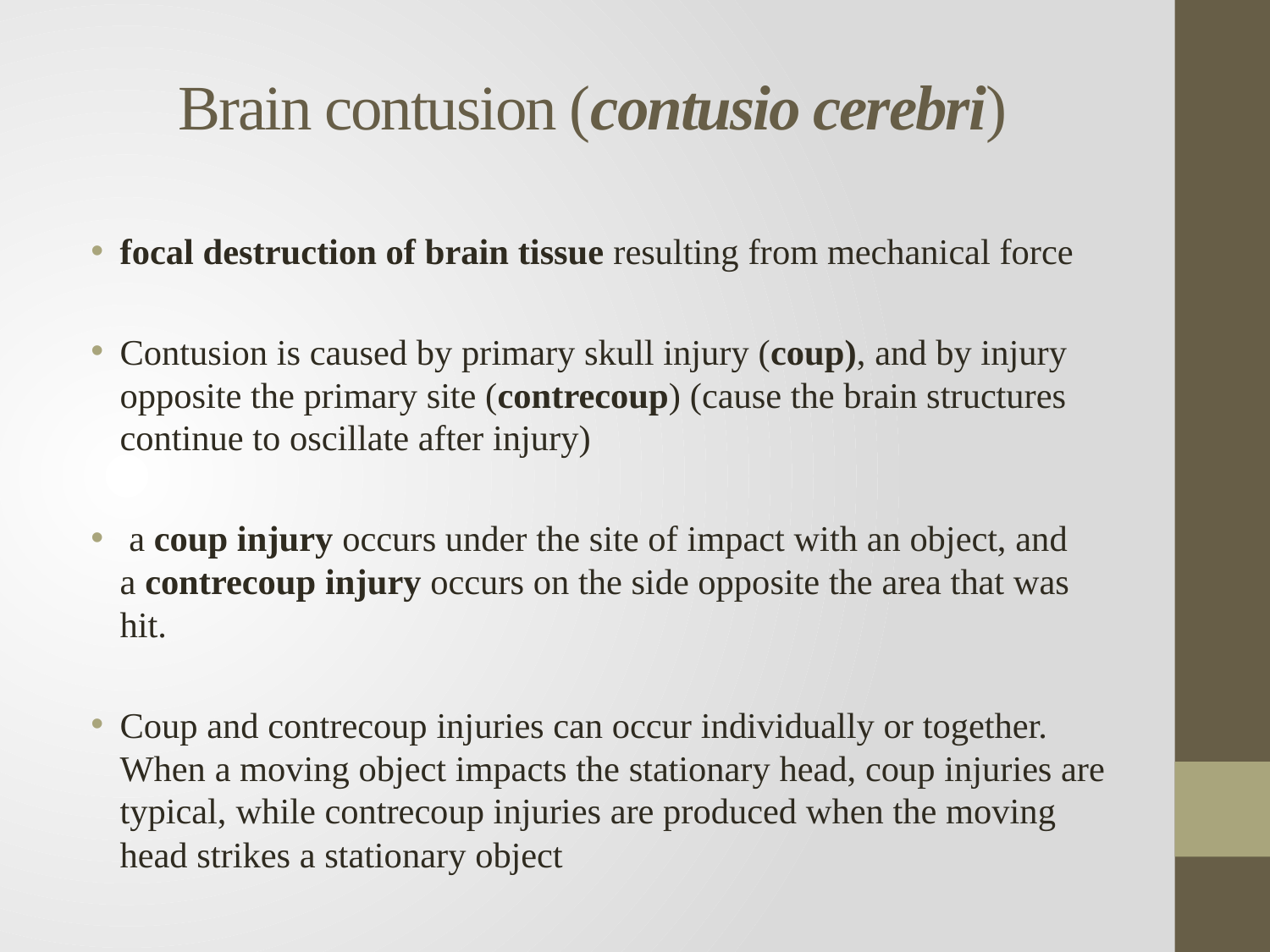

# Brain contusion (contusio cerebri)
focal destruction of brain tissue resulting from mechanical force

Contusion is caused by primary skull injury (coup), and by injury opposite the primary site (contrecoup) (cause the brain structures continue to oscillate after injury)

 a coup injury occurs under the site of impact with an object, and a contrecoup injury occurs on the side opposite the area that was hit.

Coup and contrecoup injuries can occur individually or together. When a moving object impacts the stationary head, coup injuries are typical, while contrecoup injuries are produced when the moving head strikes a stationary object